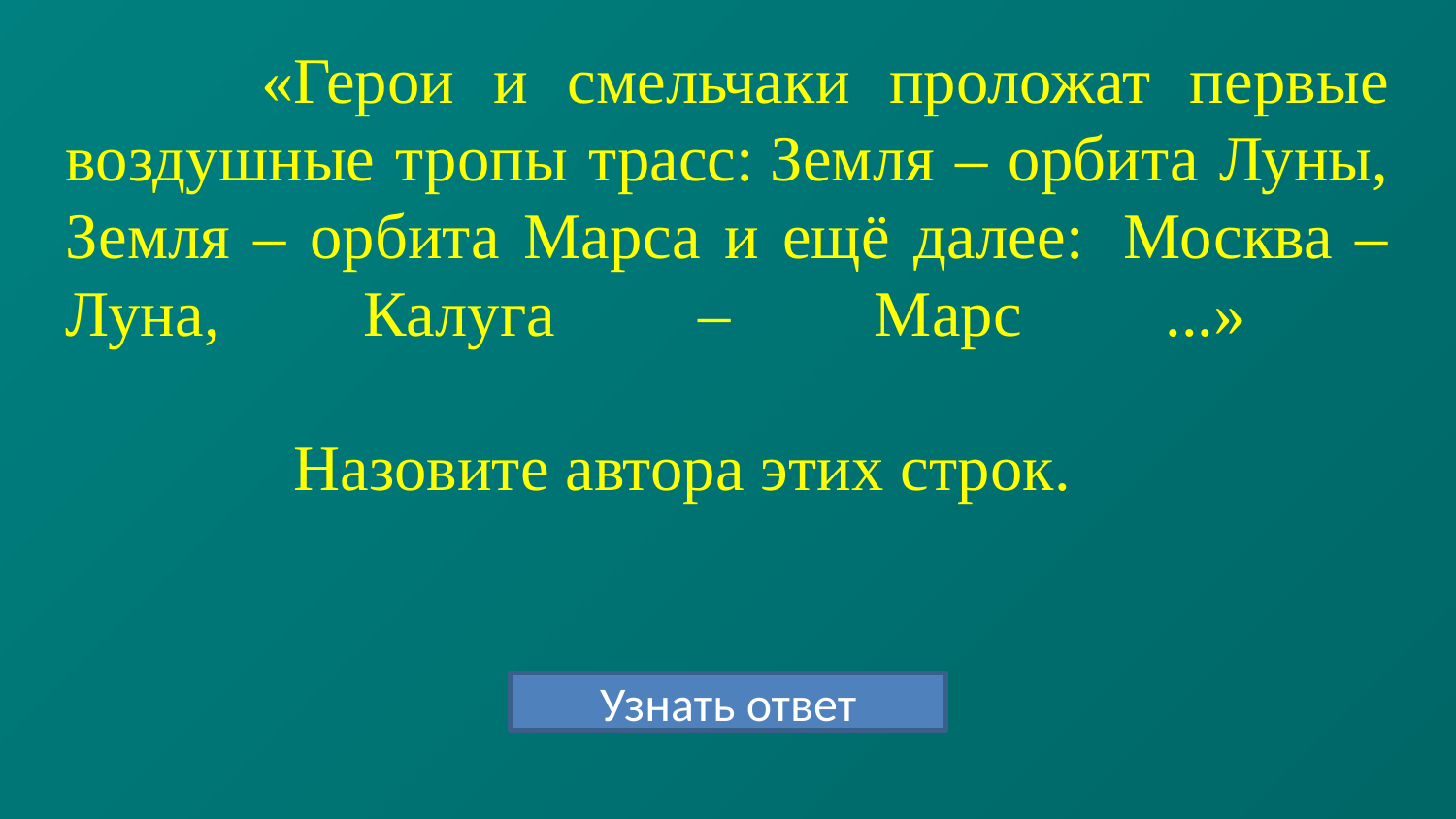

«Герои и смельчаки проложат первые воздушные тропы трасс: Земля – орбита Луны, Земля – орбита Марса и ещё далее:  Москва – Луна, Калуга – Марс ...»
              Назовите автора этих строк.